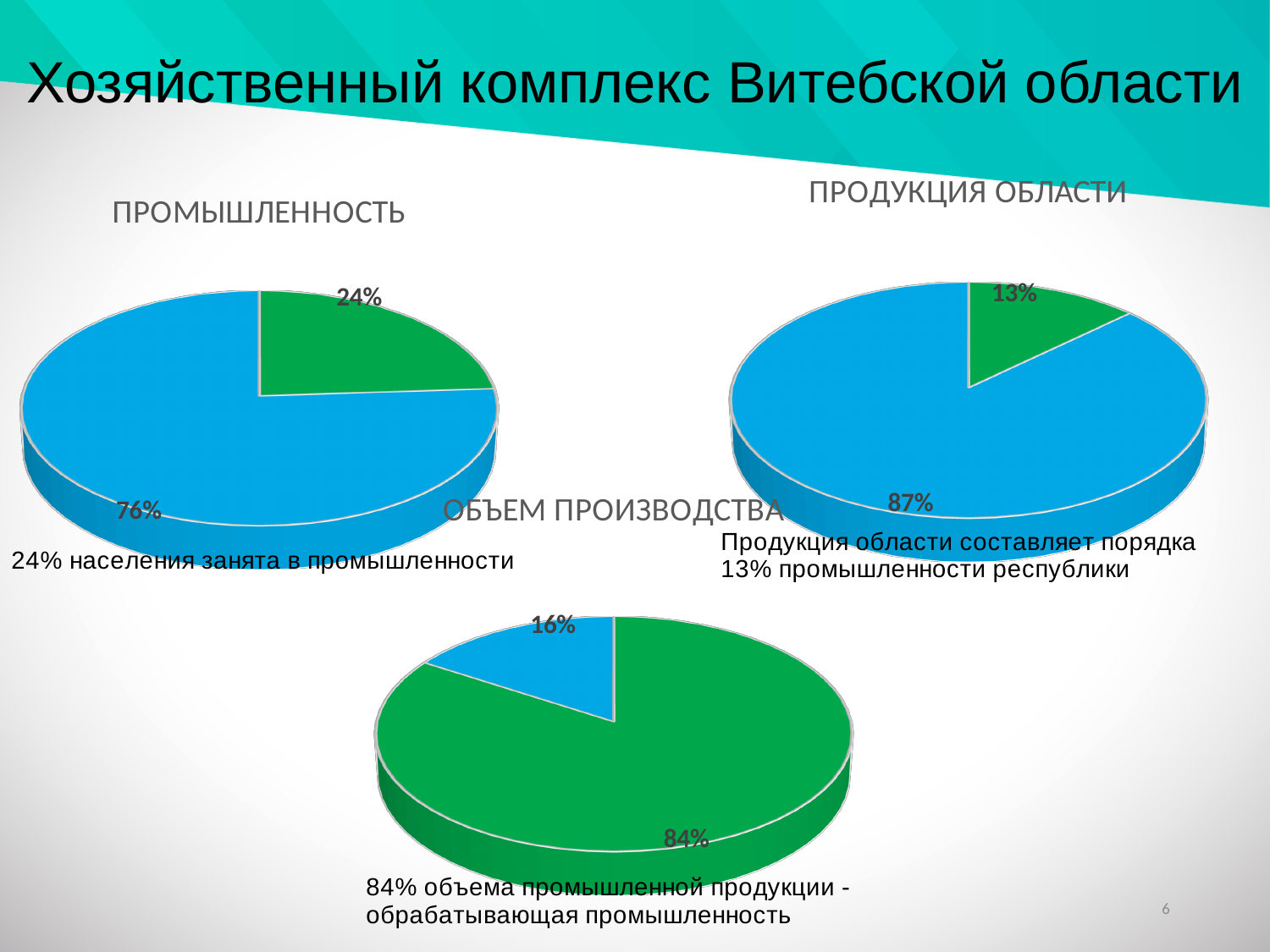

Хозяйственный комплекс Витебской области

[unsupported chart]

[unsupported chart]

[unsupported chart]

6